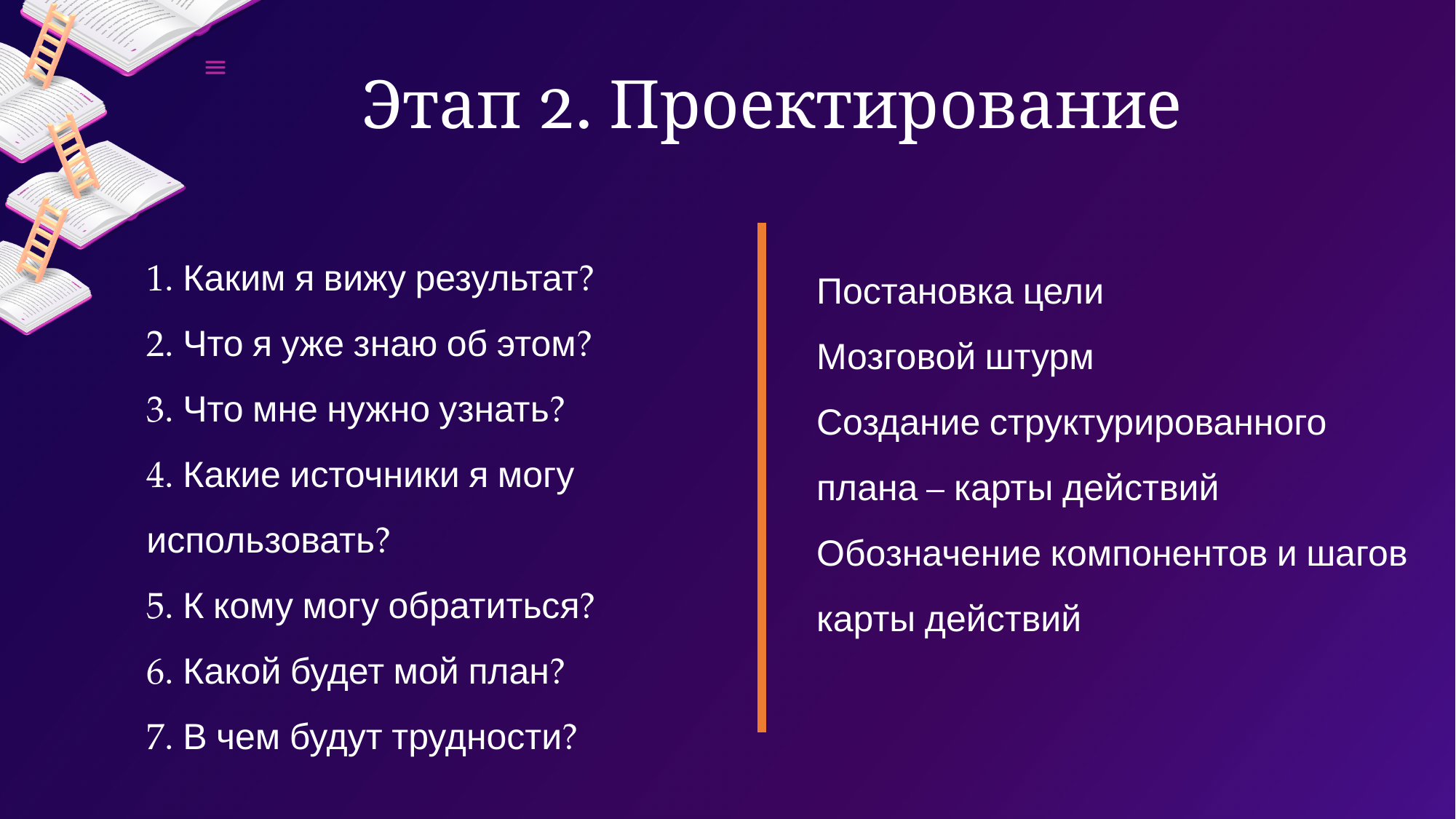

# Этап 2. Проектирование
1. Каким я вижу результат?
2. Что я уже знаю об этом?
3. Что мне нужно узнать?
4. Какие источники я могу использовать?
5. К кому могу обратиться?
6. Какой будет мой план?
7. В чем будут трудности?
Постановка цели
Мозговой штурм
Создание структурированного плана – карты действий
Обозначение компонентов и шагов карты действий